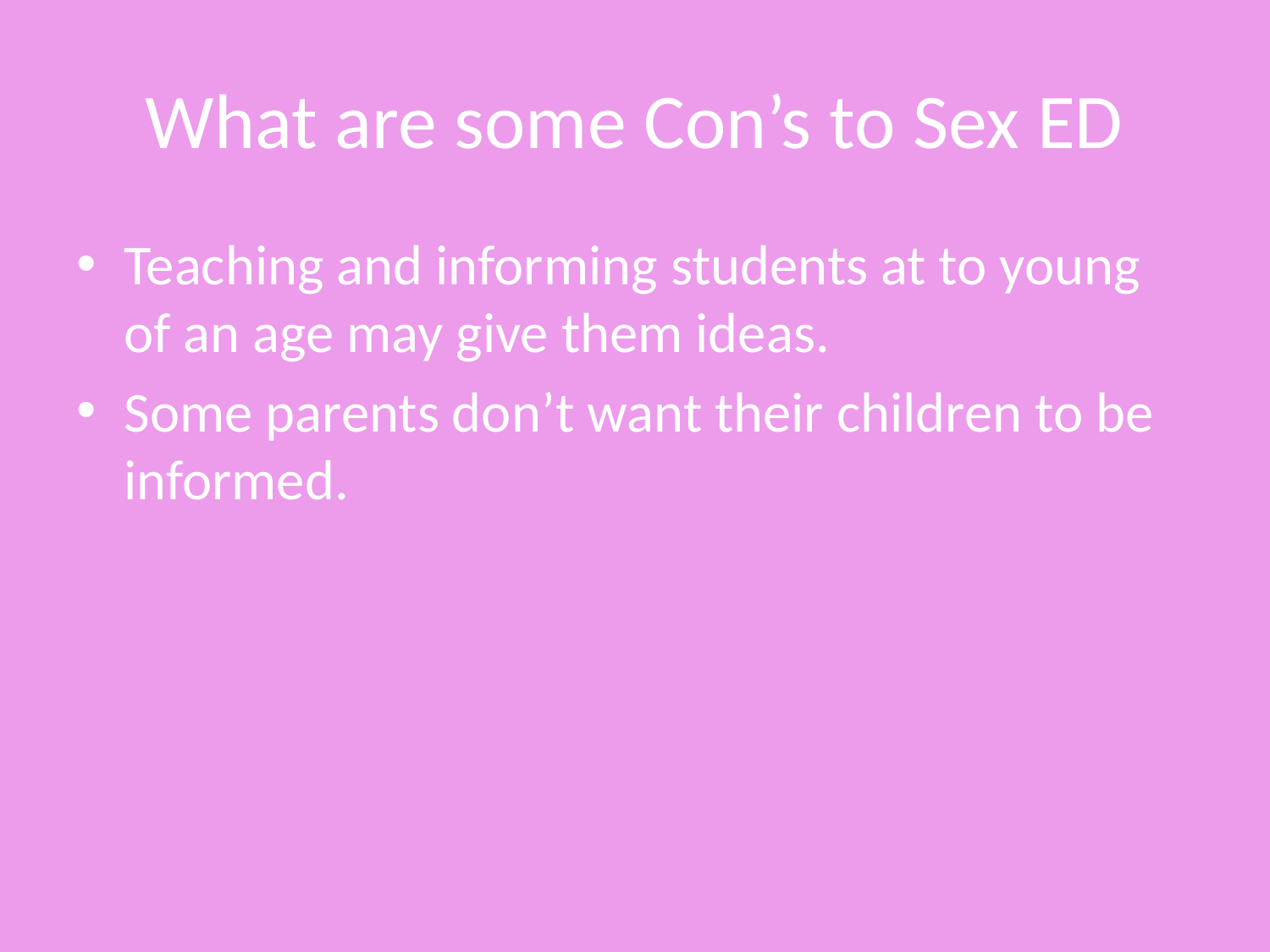

# What are some Con’s to Sex ED
Teaching and informing students at to young of an age may give them ideas.
Some parents don’t want their children to be informed.